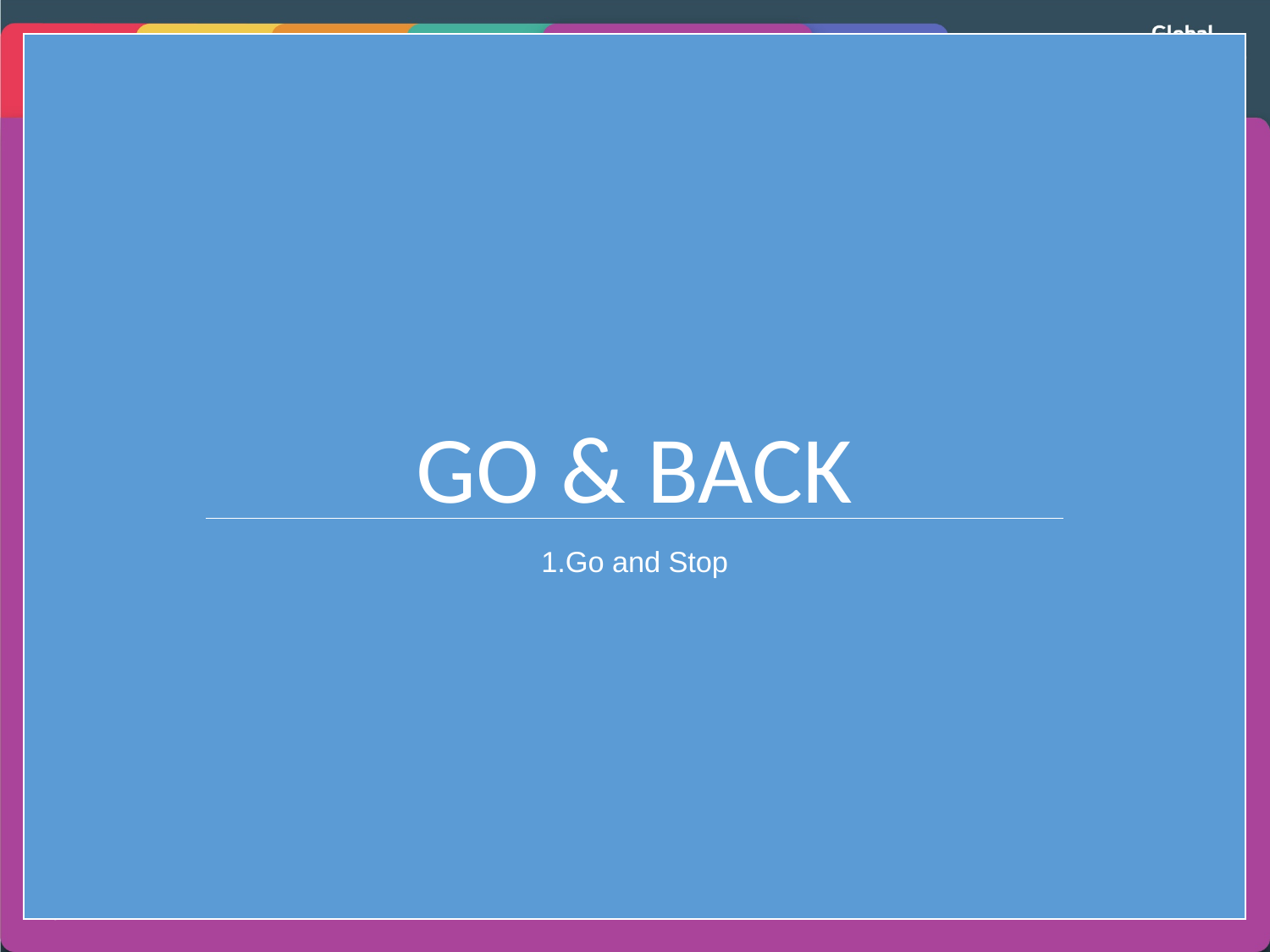

# Go & back
1.Go and Stop